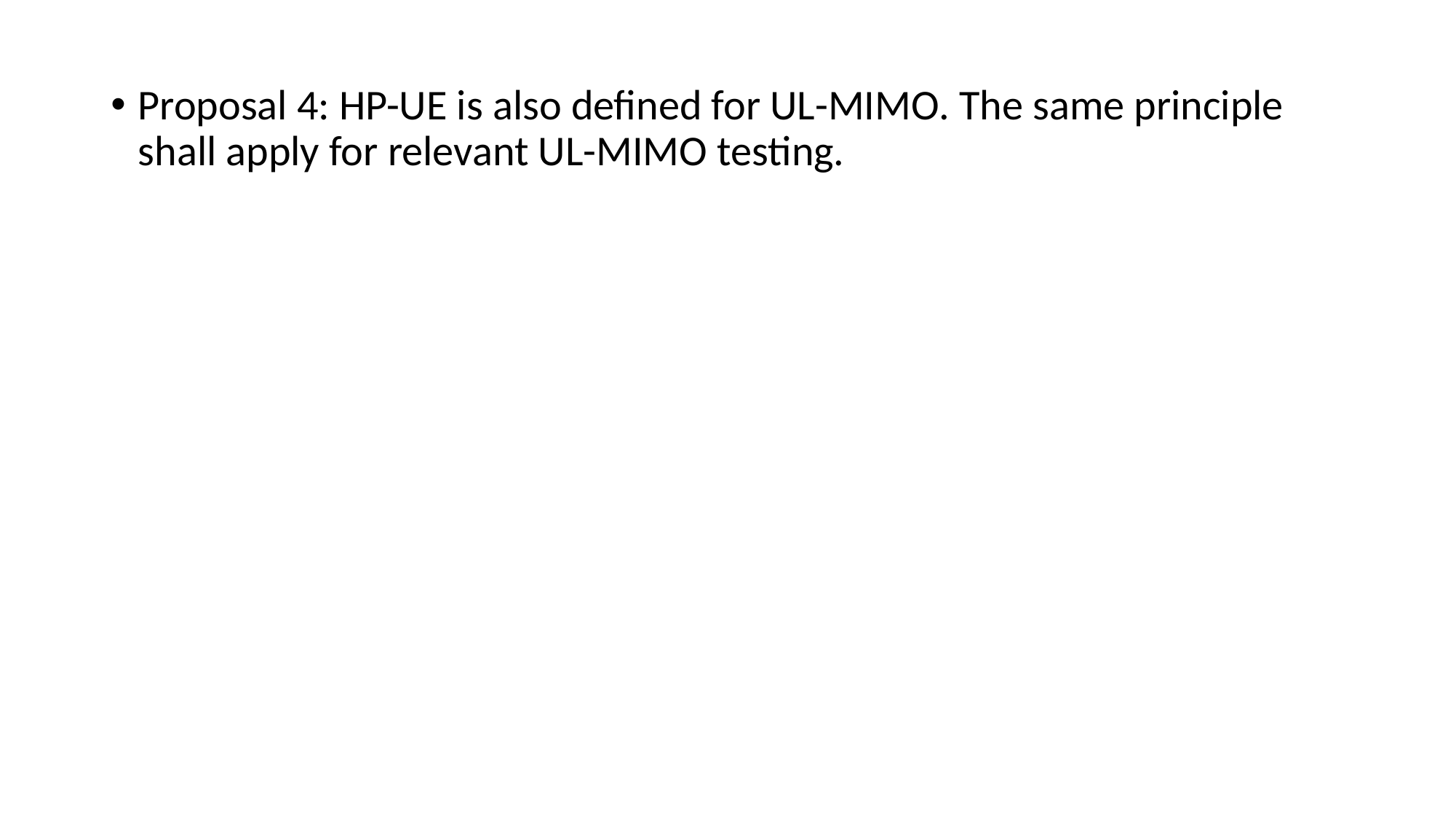

Proposal 4: HP-UE is also defined for UL-MIMO. The same principle shall apply for relevant UL-MIMO testing.